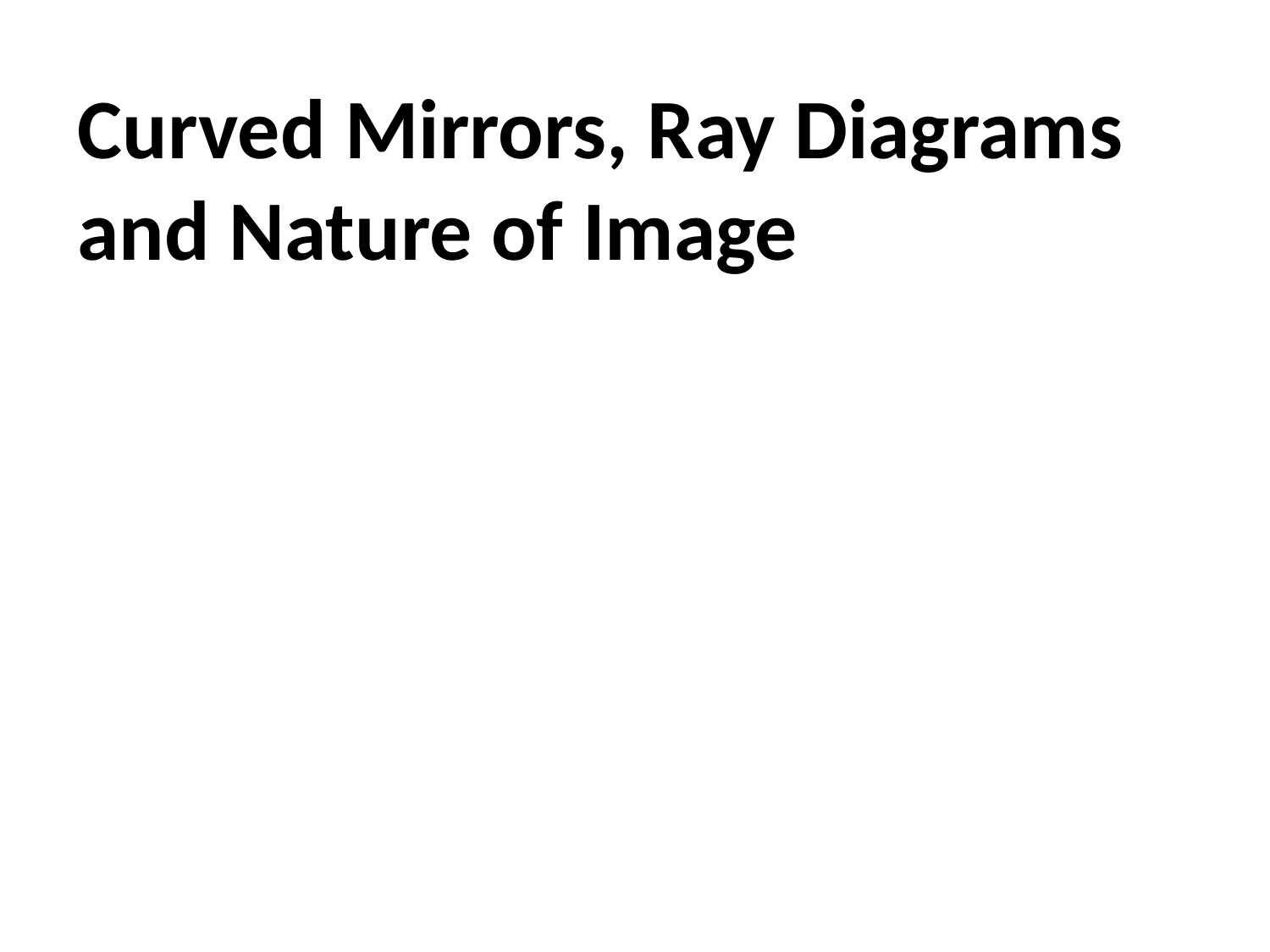

Curved Mirrors, Ray Diagrams and Nature of Image